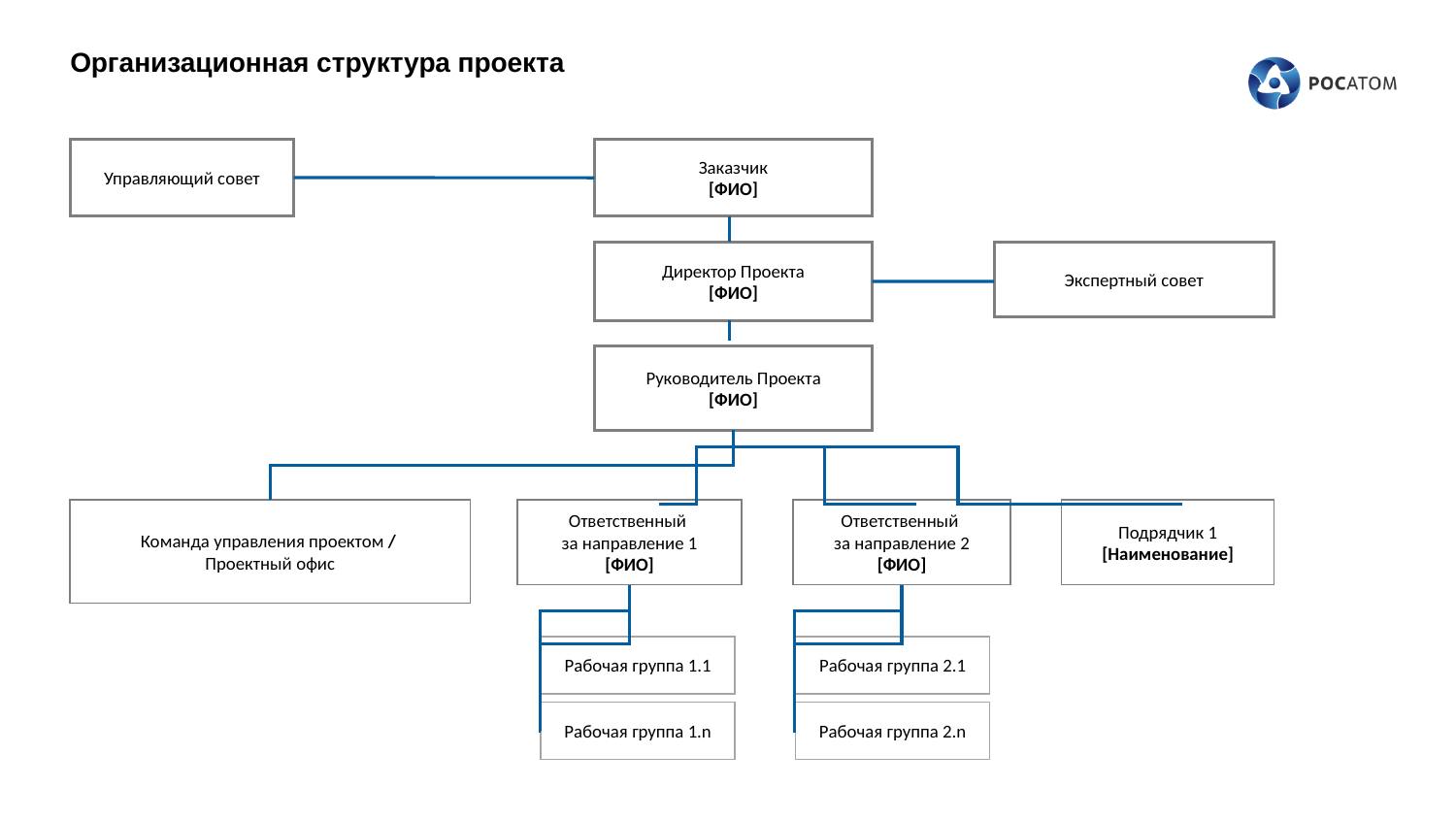

# Организационная структура проекта
Управляющий совет
Заказчик
[ФИО]
Экспертный совет
Директор Проекта
[ФИО]
Руководитель Проекта
[ФИО]
Команда управления проектом /
Проектный офис
Ответственный
за направление 1
[ФИО]
Ответственный
за направление 2
[ФИО]
Подрядчик 1
[Наименование]
Рабочая группа 1.1
Рабочая группа 2.1
Рабочая группа 2.n
Рабочая группа 1.n